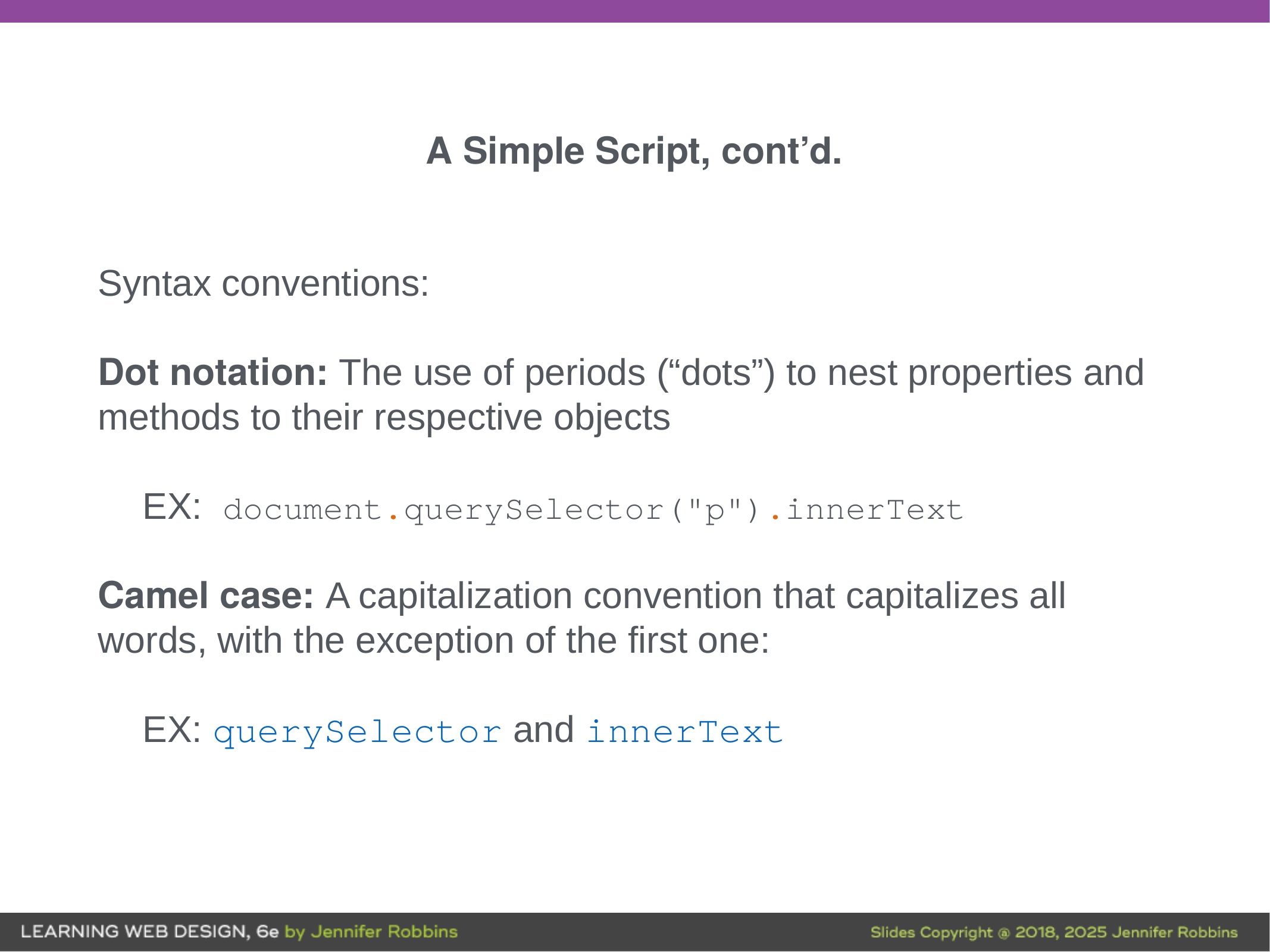

# A Simple Script, cont’d.
Syntax conventions:
Dot notation: The use of periods (“dots”) to nest properties and methods to their respective objects
EX:  document.querySelector("p").innerText
Camel case: A capitalization convention that capitalizes all words, with the exception of the first one:
EX: querySelector and innerText